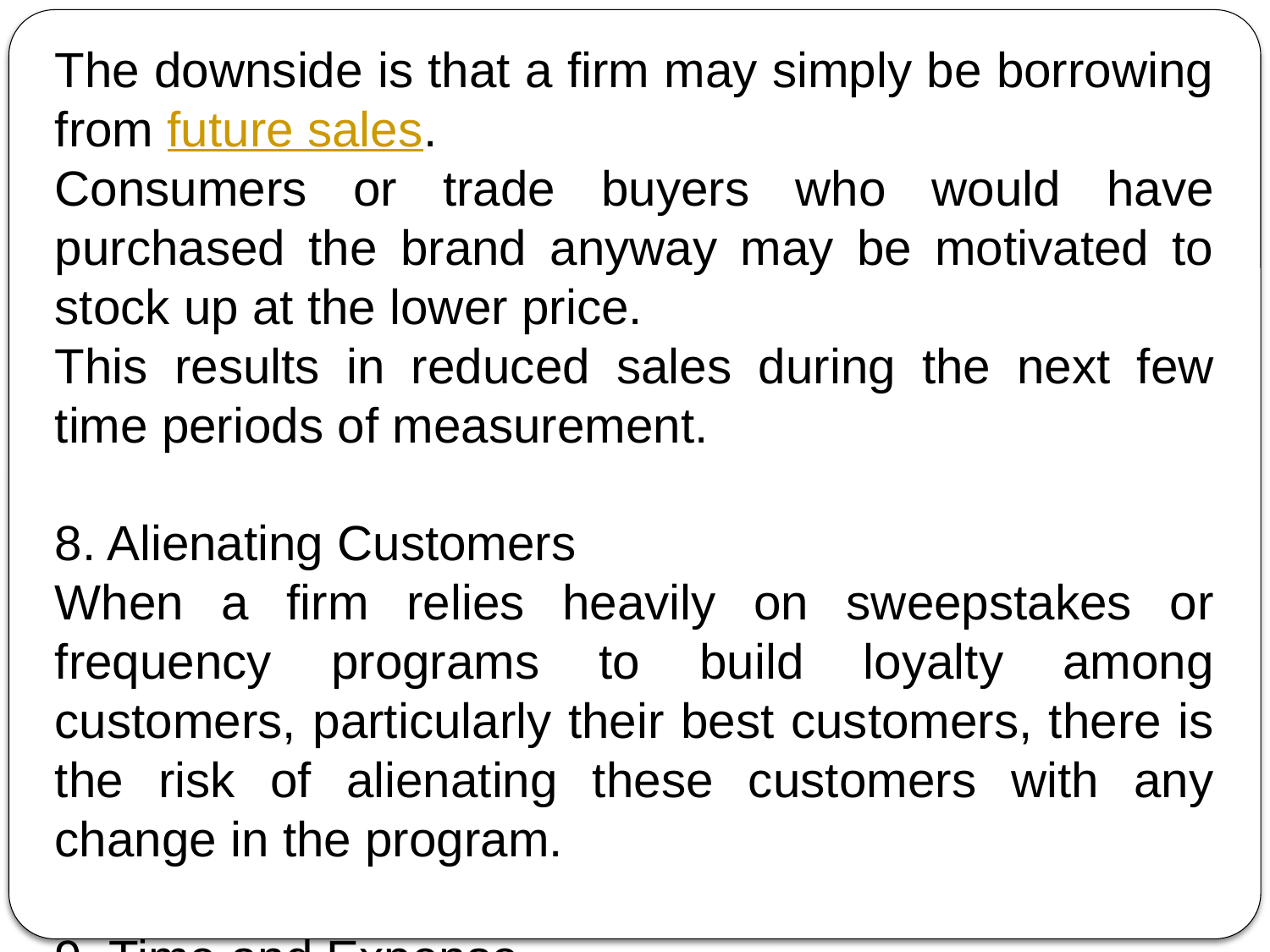

The downside is that a firm may simply be borrowing from future sales.
Consumers or trade buyers who would have purchased the brand anyway may be motivated to stock up at the lower price.
This results in reduced sales during the next few time periods of measurement.

8. Alienating Customers
When a firm relies heavily on sweepstakes or frequency programs to build loyalty among customers, particularly their best customers, there is the risk of alienating these customers with any change in the program.

9. Time and Expense
Sales promotions are both costly and time-consuming.